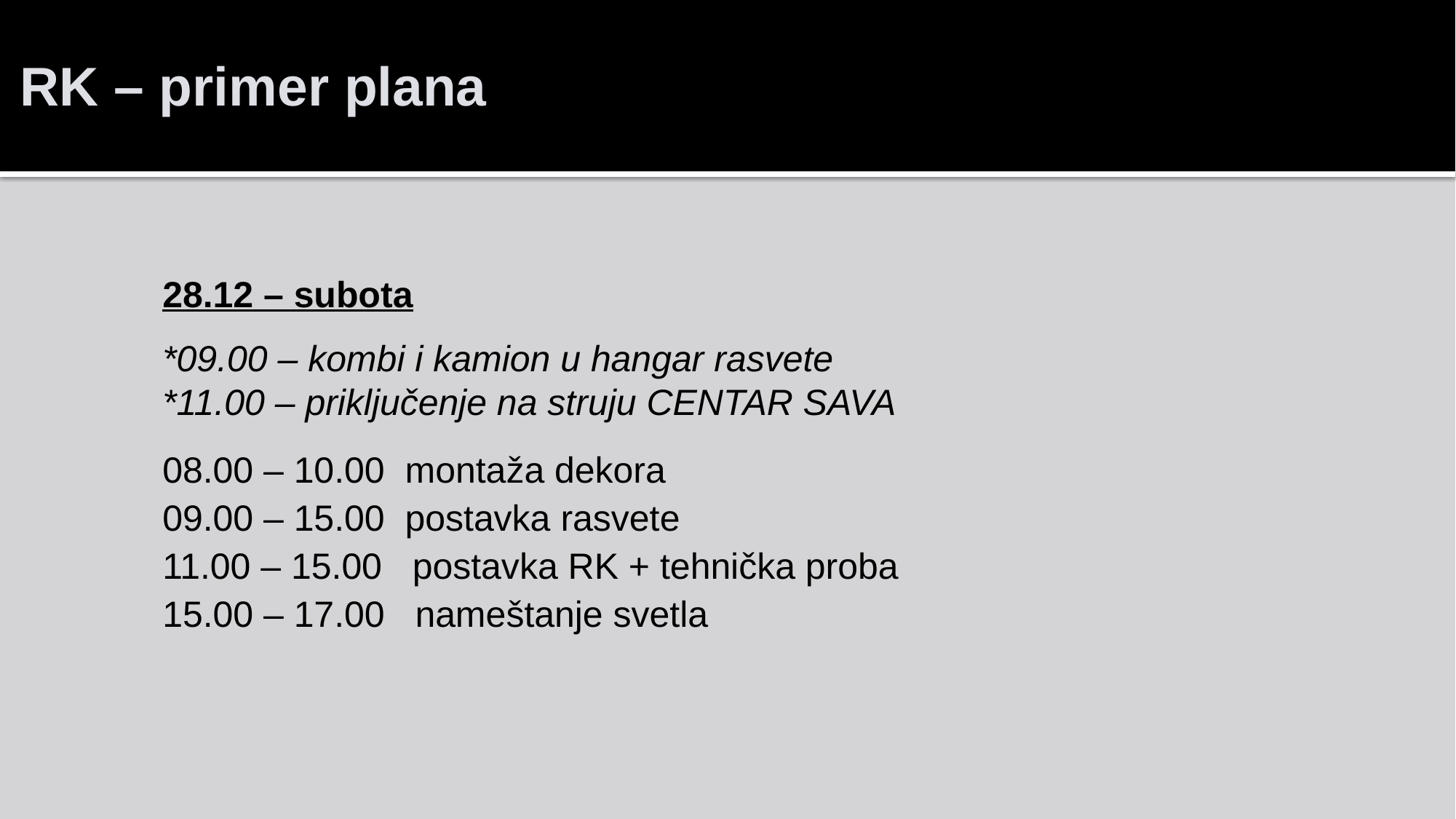

# RK – primer plana

28.12 – subota

*09.00 – kombi i kamion u hangar rasvete
*11.00 – priključenje na struju CENTAR SAVA

08.00 – 10.00  montaža dekora
09.00 – 15.00  postavka rasvete
11.00 – 15.00   postavka RK + tehnička proba
15.00 – 17.00   nameštanje svetla